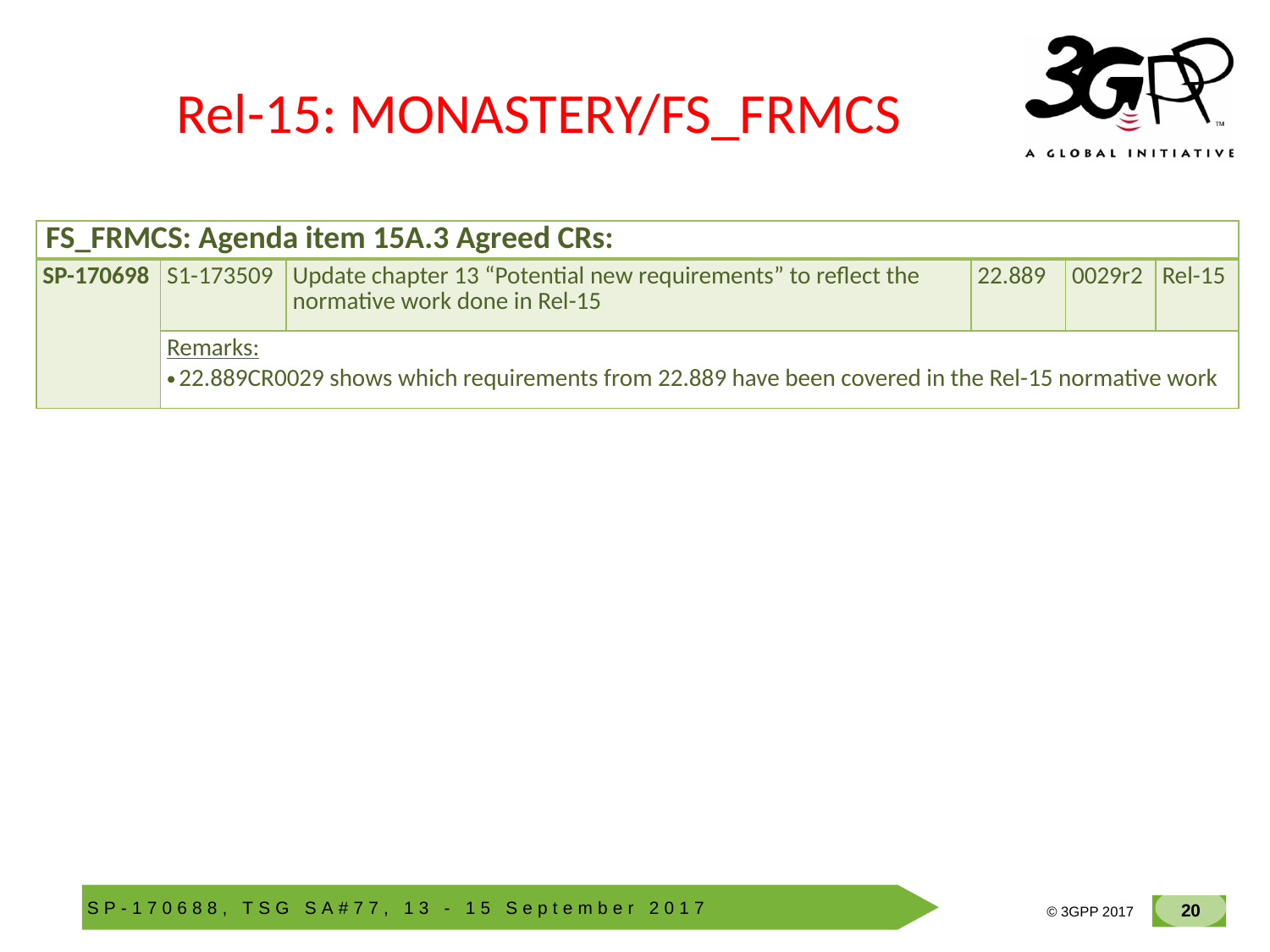

# Rel-15: MONASTERY/FS_FRMCS
| FS\_FRMCS: Agenda item 15A.3 Agreed CRs: |  |  |  |  |  |
| --- | --- | --- | --- | --- | --- |
| SP-170698 | S1-173509 | Update chapter 13 “Potential new requirements” to reflect the normative work done in Rel-15 | 22.889 | 0029r2 | Rel-15 |
|  | Remarks: 22.889CR0029 shows which requirements from 22.889 have been covered in the Rel-15 normative work |  |  |  |  |